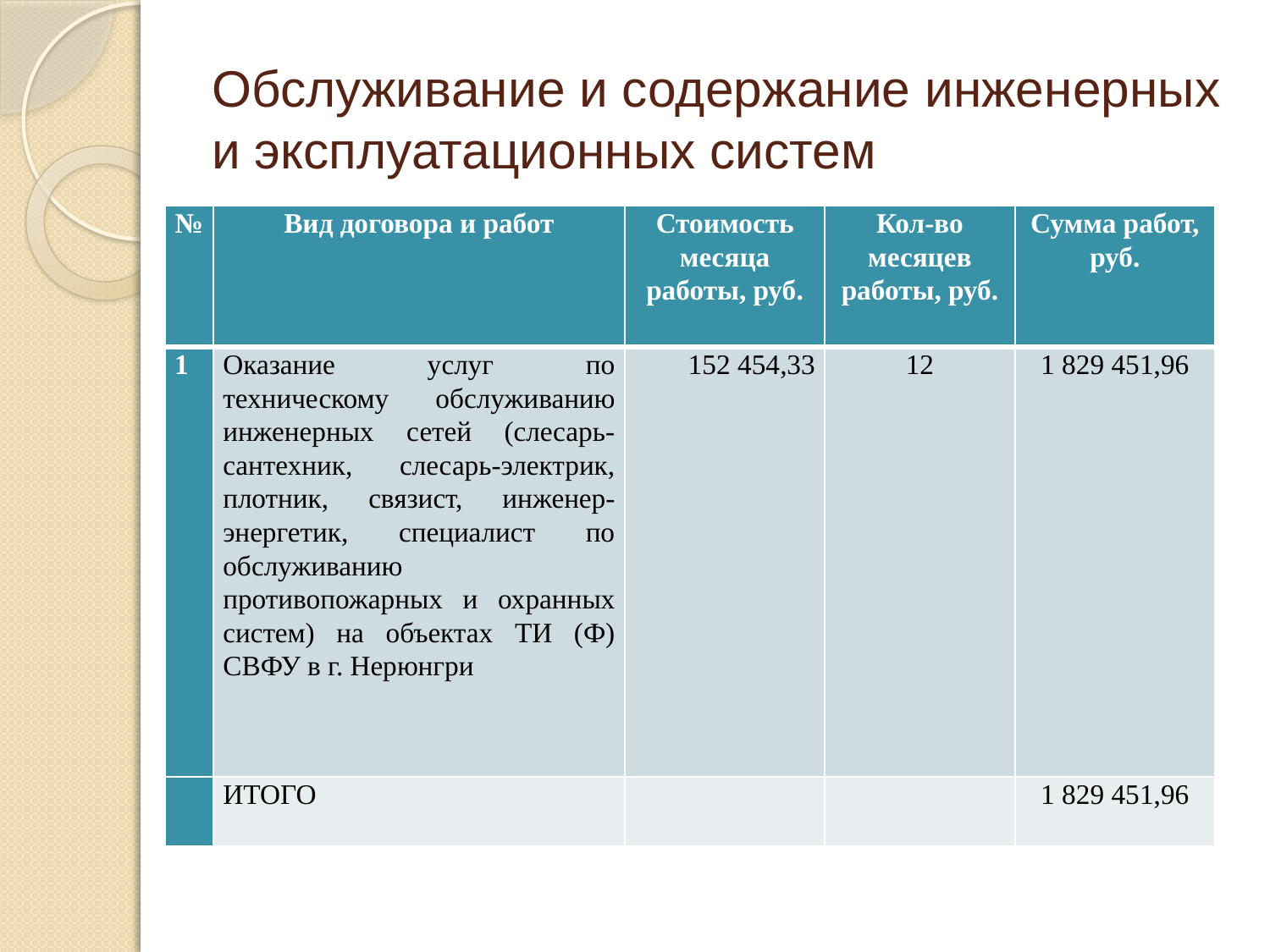

# Обслуживание и содержание инженерных и эксплуатационных систем
| № | Вид договора и работ | Стоимость месяца работы, руб. | Кол-во месяцев работы, руб. | Сумма работ, руб. |
| --- | --- | --- | --- | --- |
| 1 | Оказание услуг по техническому обслуживанию инженерных сетей (слесарь-сантехник, слесарь-электрик, плотник, связист, инженер-энергетик, специалист по обслуживанию противопожарных и охранных систем) на объектах ТИ (Ф) СВФУ в г. Нерюнгри | 152 454,33 | 12 | 1 829 451,96 |
|  | ИТОГО |  |  | 1 829 451,96 |